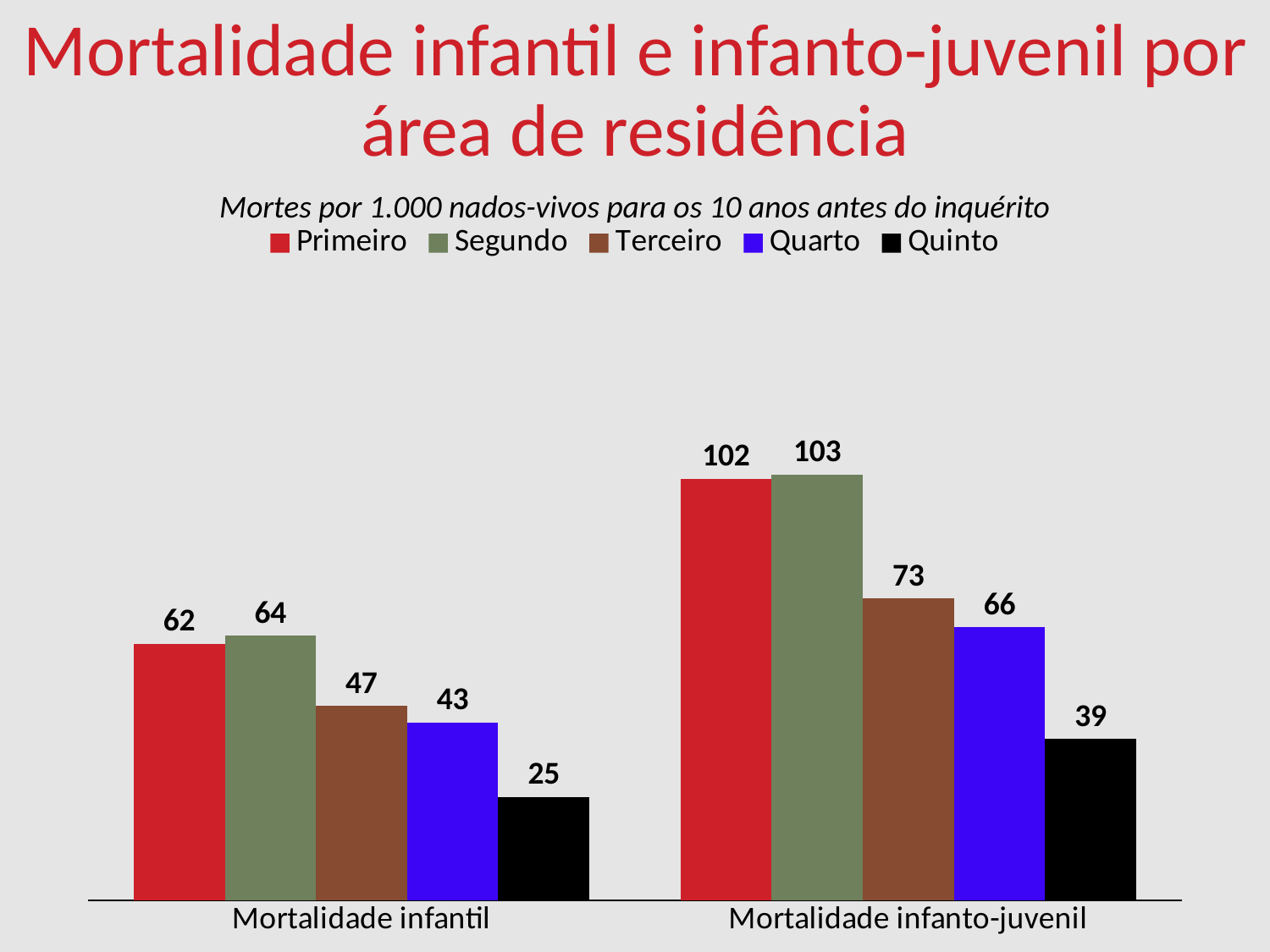

Mortalidade infantil e infanto-juvenil por área de residência
Mortes por 1.000 nados-vivos para os 10 anos antes do inquérito

### Chart

| Category | Primeiro | Segundo | Terceiro | Quarto | Quinto |
|---|---|---|---|---|---|
| Mortalidade infantil | 62.0 | 64.0 | 47.0 | 43.0 | 25.0 |
| Mortalidade infanto-juvenil | 102.0 | 103.0 | 73.0 | 66.0 | 39.0 |